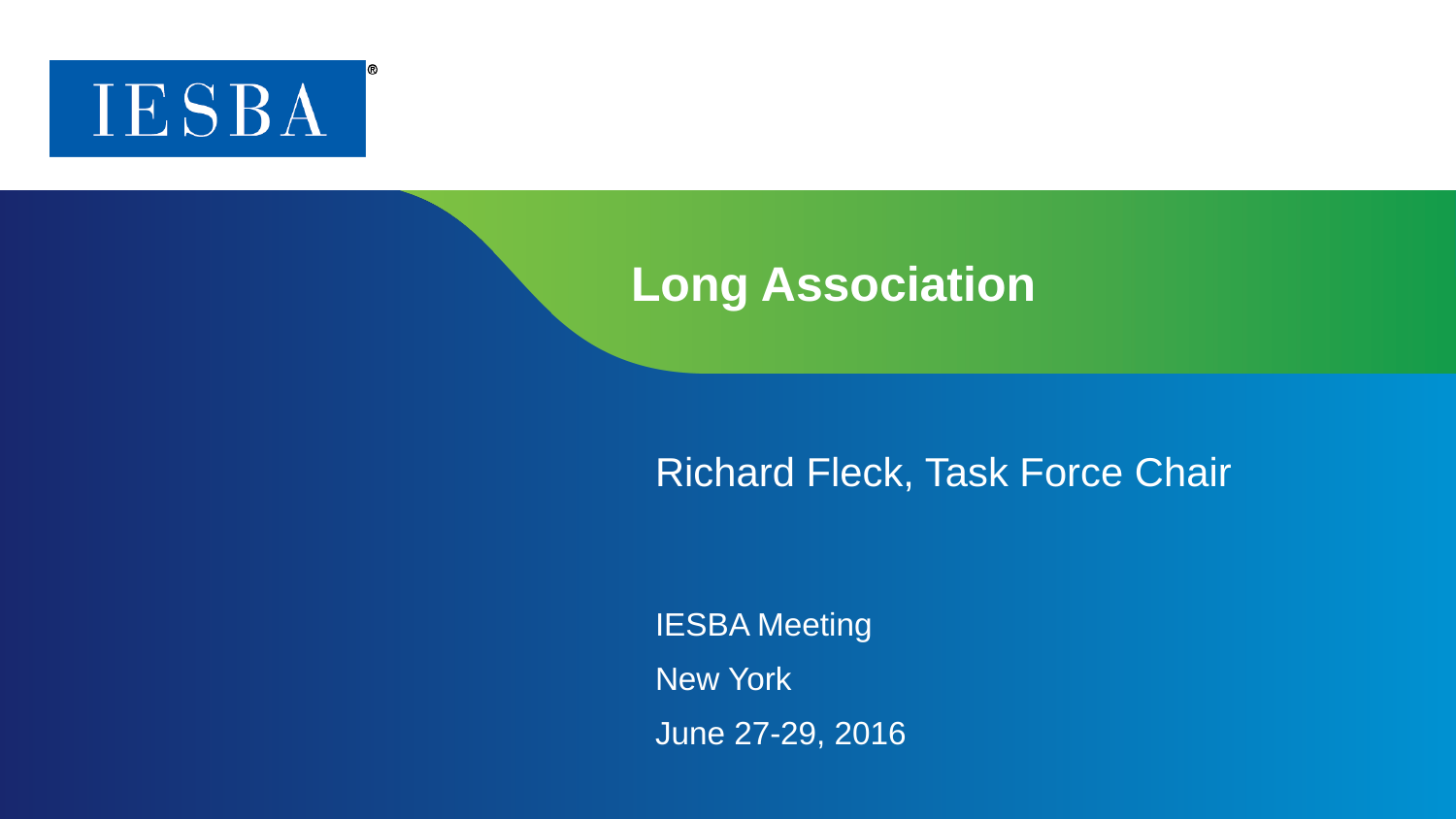

# Long Association
Richard Fleck, Task Force Chair
IESBA Meeting
New York
June 27-29, 2016